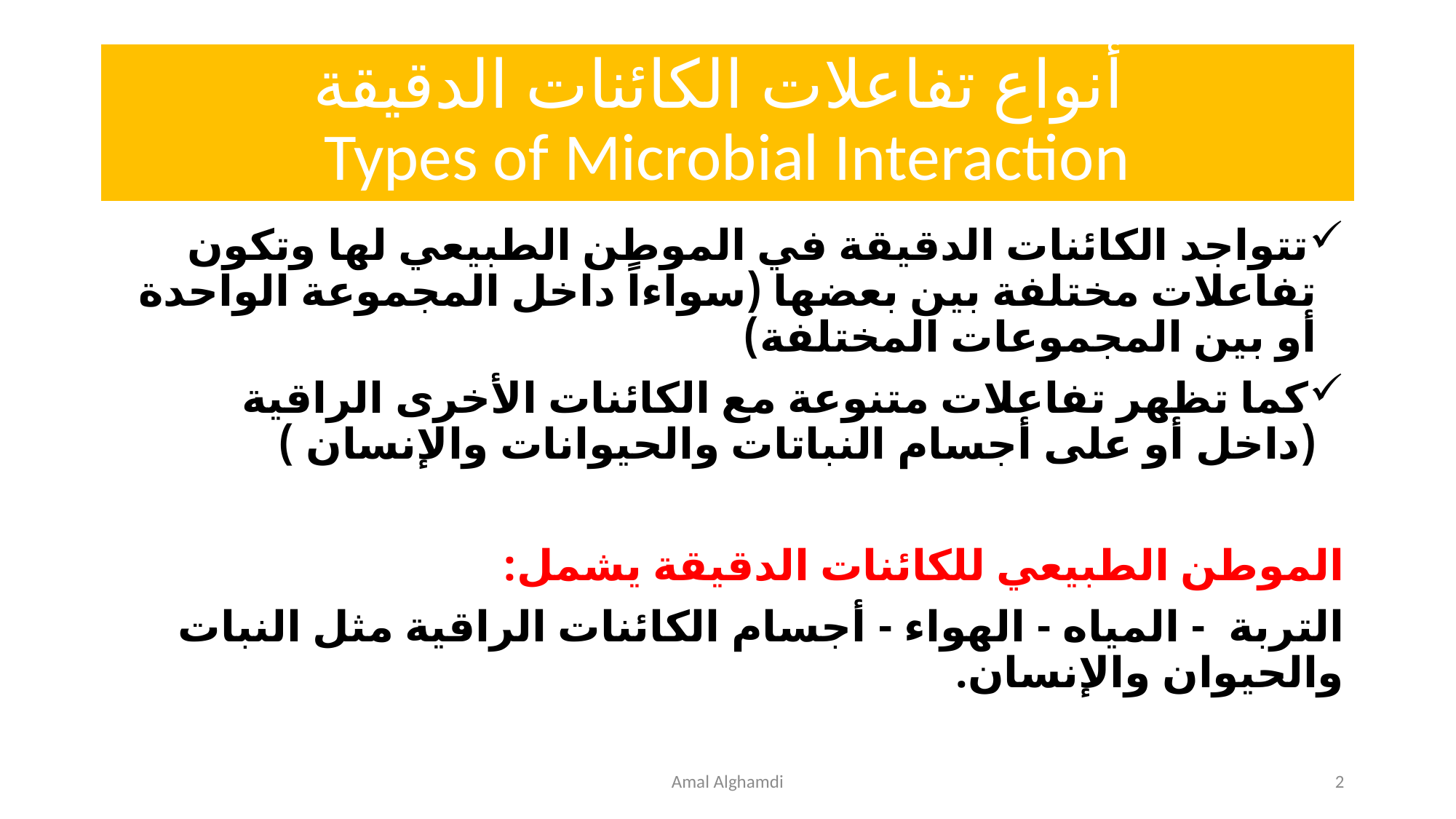

# أنواع تفاعلات الكائنات الدقيقة Types of Microbial Interaction
تتواجد الكائنات الدقيقة في الموطن الطبيعي لها وتكون تفاعلات مختلفة بين بعضها (سواءاً داخل المجموعة الواحدة أو بين المجموعات المختلفة)
كما تظهر تفاعلات متنوعة مع الكائنات الأخرى الراقية (داخل أو على أجسام النباتات والحيوانات والإنسان )

الموطن الطبيعي للكائنات الدقيقة يشمل:
التربة  - المياه - الهواء - أجسام الكائنات الراقية مثل النبات والحيوان والإنسان.
Amal Alghamdi
2